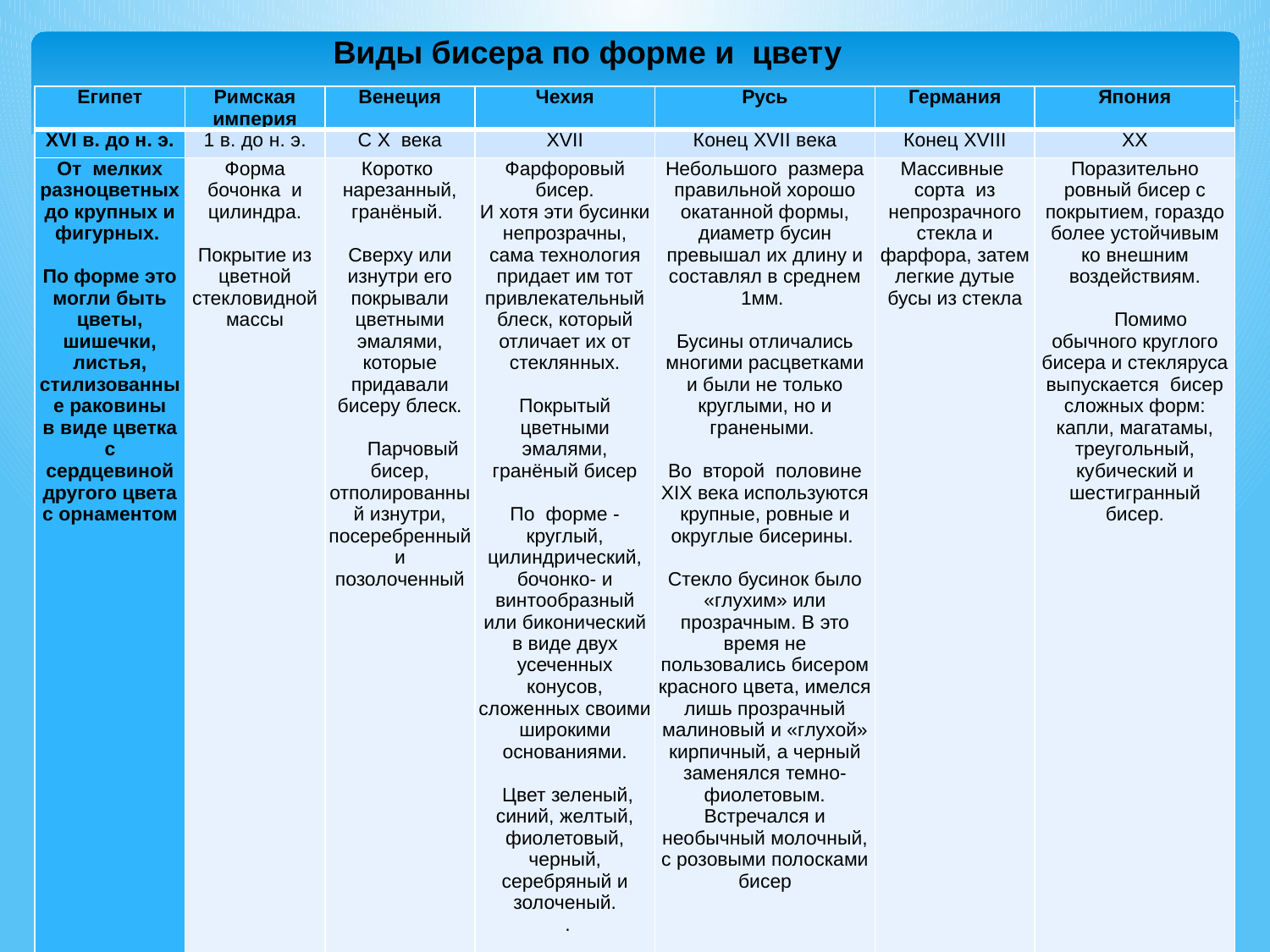

Виды бисера по форме и  цвету
| Египет | Римская империя | Венеция | Чехия | Русь | Германия | Япония |
| --- | --- | --- | --- | --- | --- | --- |
| XVI в. до н. э. | 1 в. до н. э. | С X века | XVII | Конец XVII века | Конец XVIII | XX |
| От мелких разноцветных до крупных и фигурных.   По форме это могли быть цветы, шишечки, листья, стилизованные раковины в виде цветка с сердцевиной другого цвета с орнаментом | Форма бочонка и цилиндра.   Покрытие из цветной стекловидной массы | Коротко нарезанный, гранёный.   Сверху или изнутри его покрывали цветными эмалями, которые придавали бисеру блеск.   Парчовый бисер, отполированный изнутри, посеребренный и позолоченный | Фарфоровый бисер. И хотя эти бусинки непрозрачны, сама технология придает им тот привлекательный блеск, который отличает их от стеклянных.   Покрытый цветными эмалями, гранёный бисер   По форме -круглый, цилиндрический, бочонко- и винтообразный или биконический в виде двух усеченных конусов, сложенных своими широкими основаниями.   Цвет зеленый, синий, желтый, фиолетовый, черный, серебряный и золоченый.  . | Небольшого размера правильной хорошо окатанной формы, диаметр бусин превышал их длину и составлял в среднем 1мм.   Бусины отличались многими расцветками и были не только круглыми, но и гранеными.   Во второй половине XIX века используются крупные, ровные и округлые бисерины.   Стекло бусинок было «глухим» или прозрачным. В это время не пользовались бисером красного цвета, имелся лишь прозрачный малиновый и «глухой» кирпичный, а черный заменялся темно-фиолетовым. Встречался и необычный молочный, с розовыми полосками бисер | Массивные сорта из непрозрачного стекла и фарфора, затем легкие дутые бусы из стекла | Поразительно ровный бисер с покрытием, гораздо более устойчивым ко внешним воздействиям.   Помимо обычного круглого бисера и стекляруса выпускается бисер сложных форм: капли, магатамы, треугольный, кубический и шестигранный бисер. |